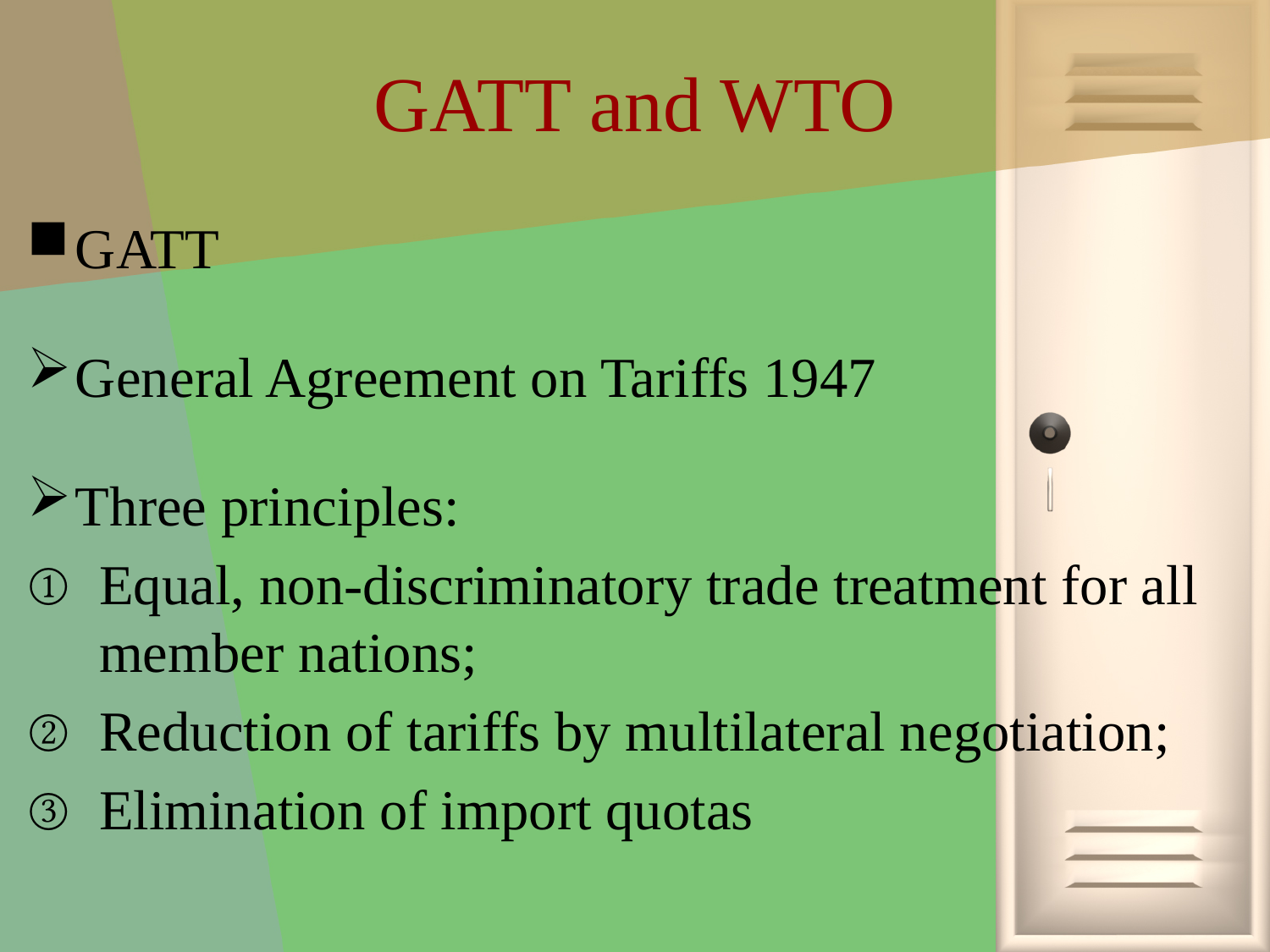

# GATT and WTO
GATT

General Agreement on Tariffs 1947

Three principles:
Equal, non-discriminatory trade treatment for all member nations;
Reduction of tariffs by multilateral negotiation;
Elimination of import quotas